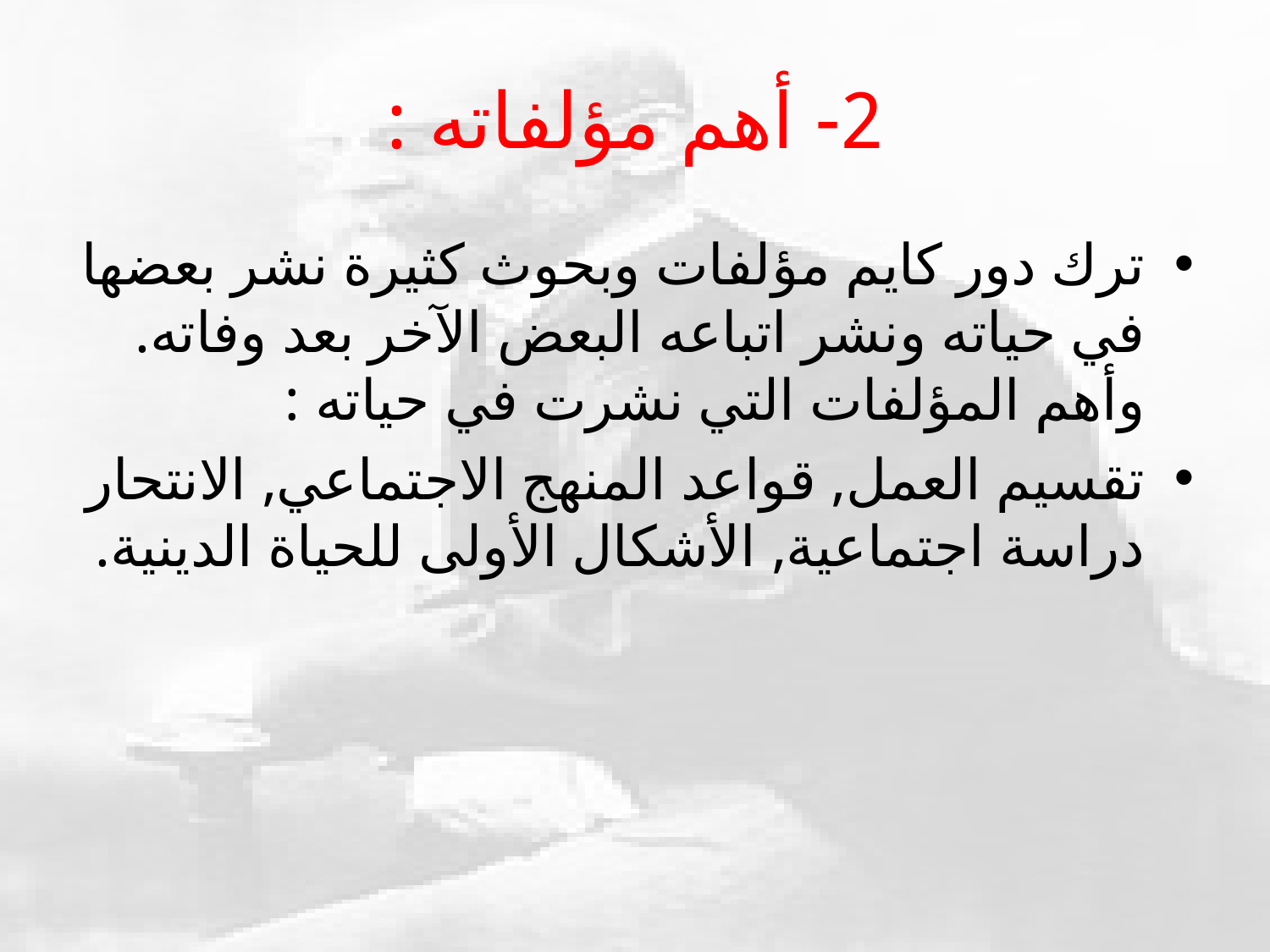

# 2- أهم مؤلفاته :
ترك دور كايم مؤلفات وبحوث كثيرة نشر بعضها في حياته ونشر اتباعه البعض الآخر بعد وفاته. وأهم المؤلفات التي نشرت في حياته :
تقسيم العمل, قواعد المنهج الاجتماعي, الانتحار دراسة اجتماعية, الأشكال الأولى للحياة الدينية.